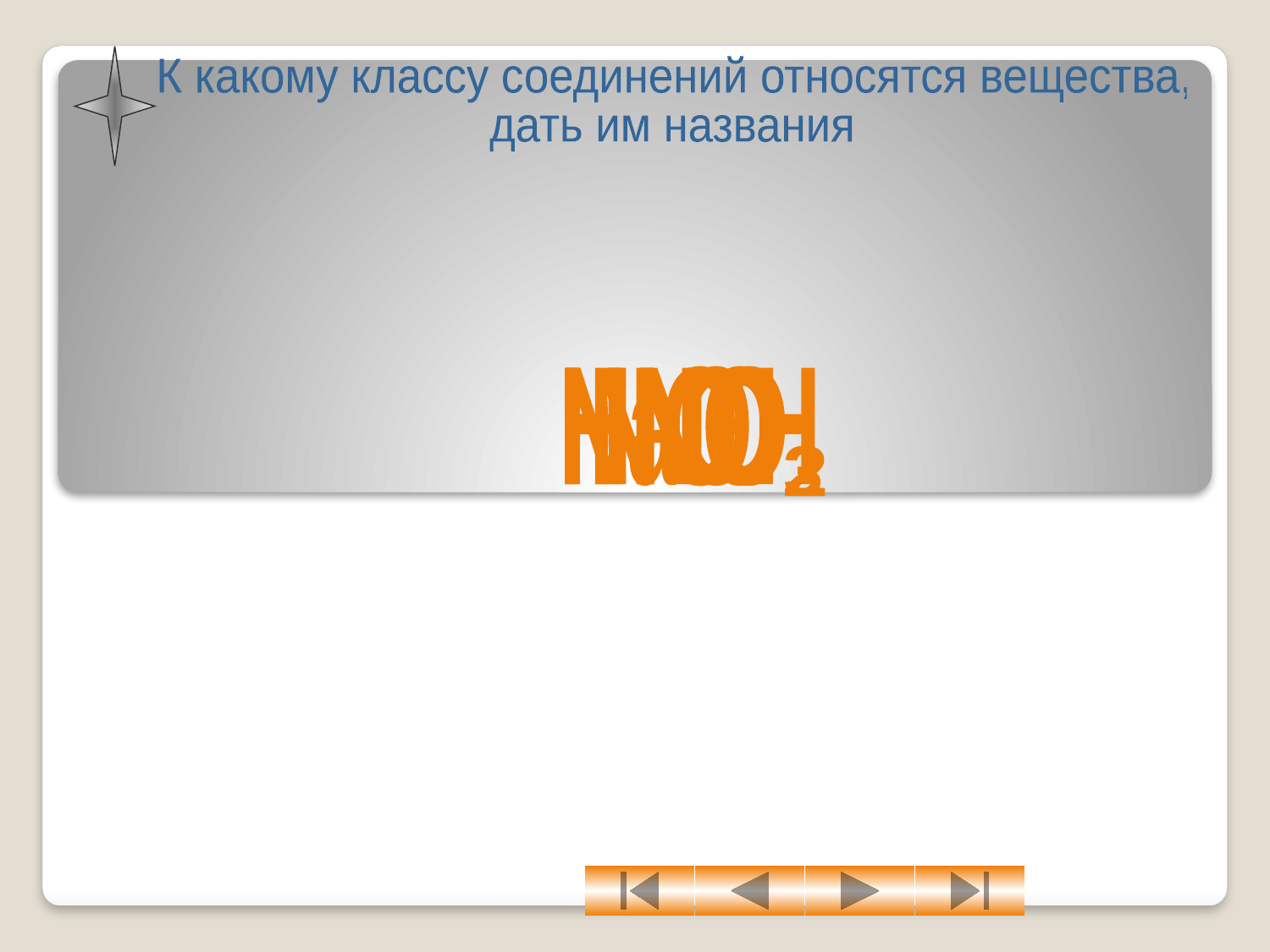

К какому классу соединений относятся вещества,
дать им названия
HNO
NaOH
HNO
NO
2
3